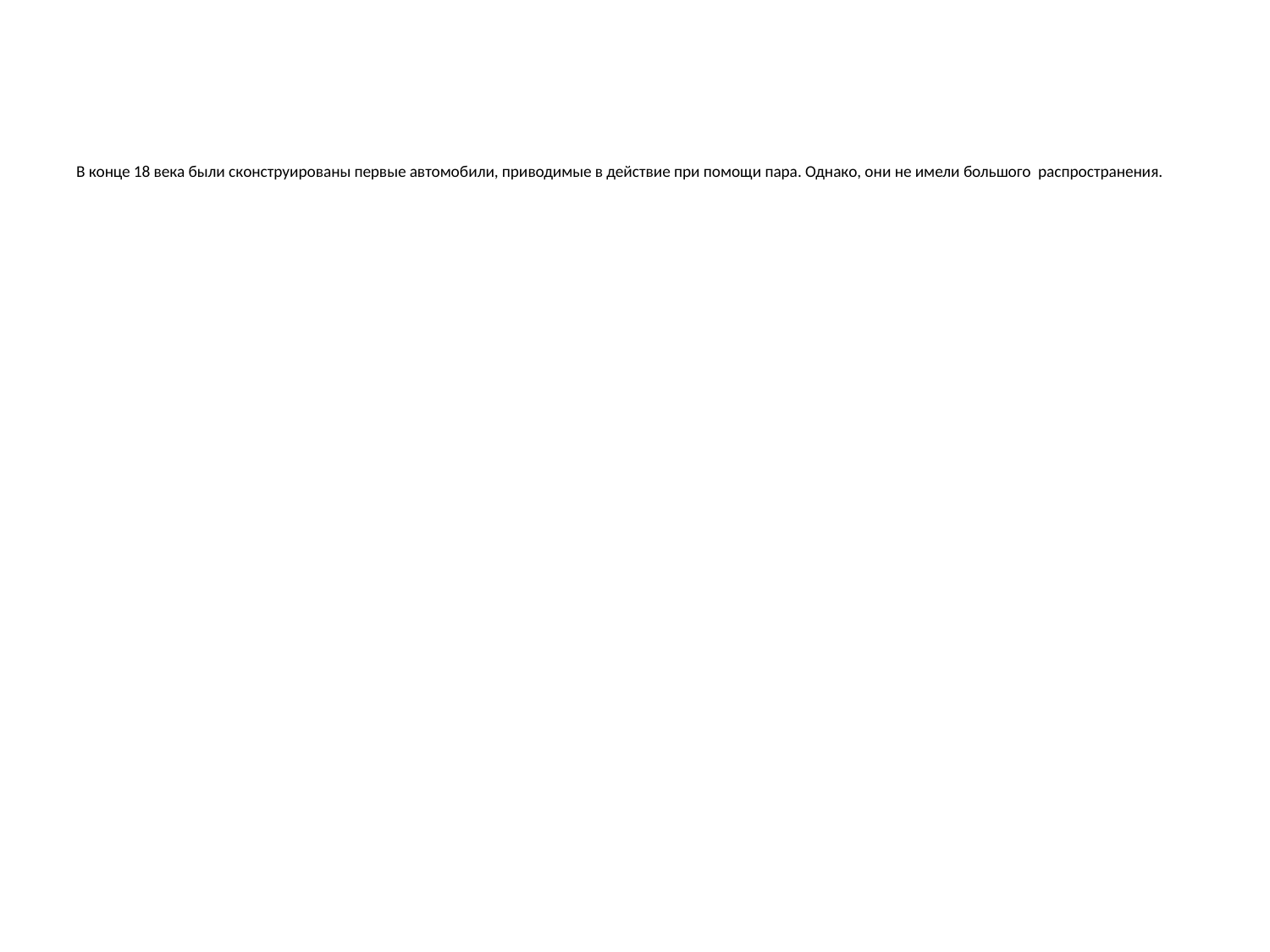

# В конце 18 века были сконструированы первые автомобили, приводимые в действие при помощи пара. Однако, они не имели большого  распространения.